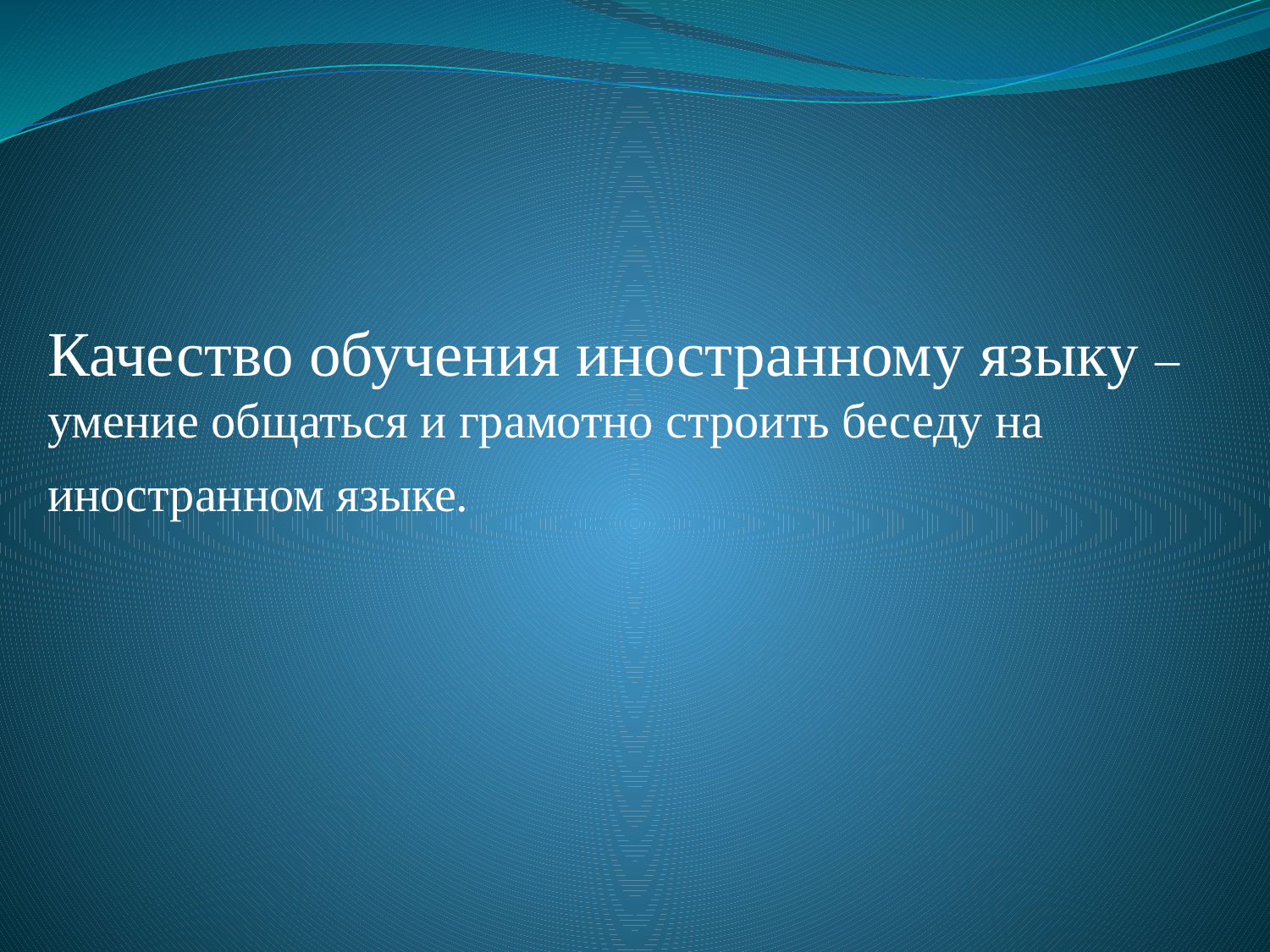

Качество обучения иностранному языку –
умение общаться и грамотно строить беседу на
иностранном языке.